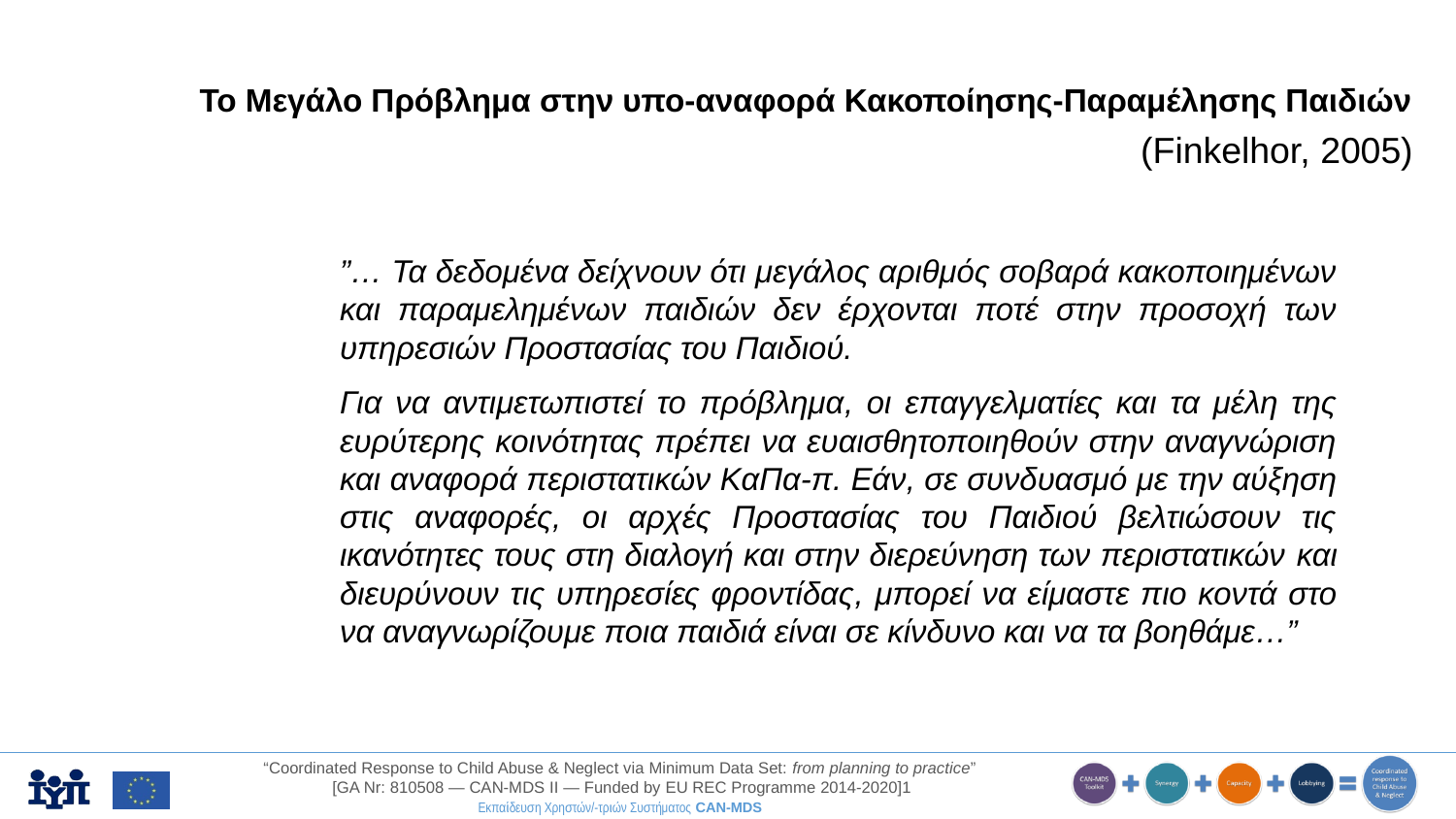

Το Μεγάλο Πρόβλημα στην υπο-αναφορά Κακοποίησης-Παραμέλησης Παιδιών
(Finkelhor, 2005)
”… Τα δεδομένα δείχνουν ότι μεγάλος αριθμός σοβαρά κακοποιημένων και παραμελημένων παιδιών δεν έρχονται ποτέ στην προσοχή των υπηρεσιών Προστασίας του Παιδιού.
Για να αντιμετωπιστεί το πρόβλημα, οι επαγγελματίες και τα μέλη της ευρύτερης κοινότητας πρέπει να ευαισθητοποιηθούν στην αναγνώριση και αναφορά περιστατικών ΚαΠα-π. Εάν, σε συνδυασμό με την αύξηση στις αναφορές, οι αρχές Προστασίας του Παιδιού βελτιώσουν τις ικανότητες τους στη διαλογή και στην διερεύνηση των περιστατικών και διευρύνουν τις υπηρεσίες φροντίδας, μπορεί να είμαστε πιο κοντά στο να αναγνωρίζουμε ποια παιδιά είναι σε κίνδυνο και να τα βοηθάμε…”